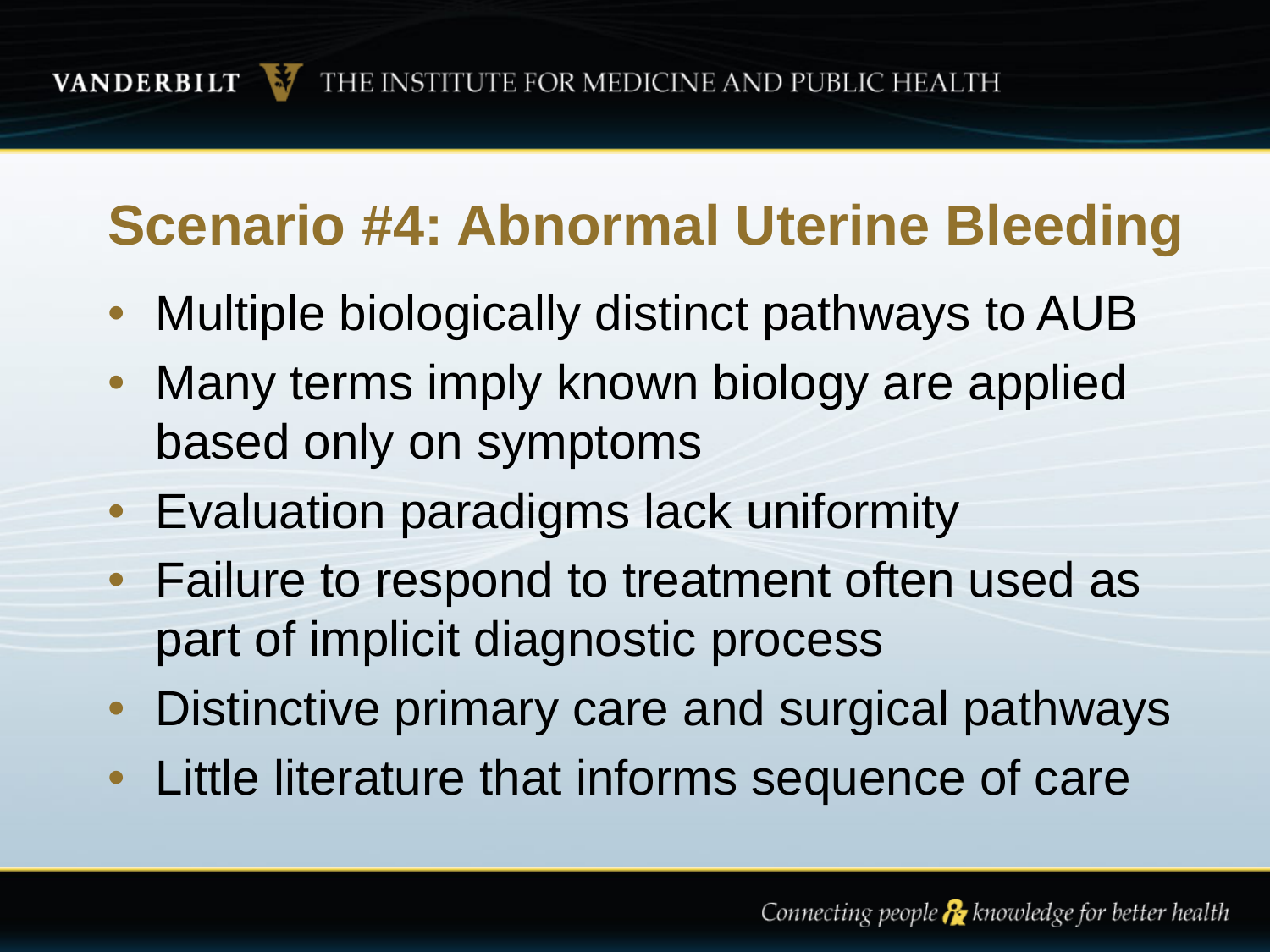

# Scenario #4: Abnormal Uterine Bleeding
Multiple biologically distinct pathways to AUB
Many terms imply known biology are applied based only on symptoms
Evaluation paradigms lack uniformity
Failure to respond to treatment often used as part of implicit diagnostic process
Distinctive primary care and surgical pathways
Little literature that informs sequence of care